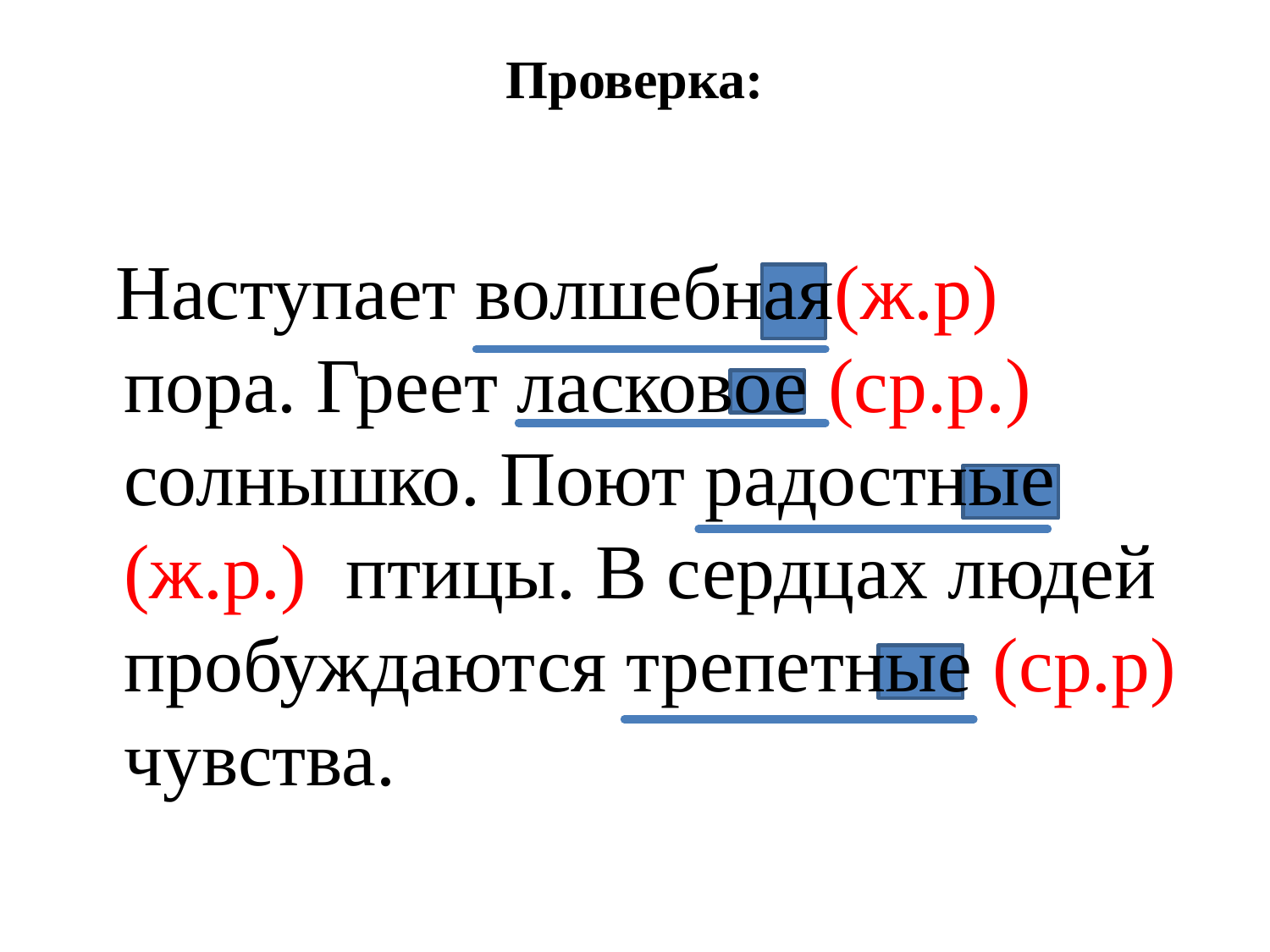

# Проверка:

  Наступает волшебная(ж.р)  пора. Греет ласковое (ср.р.)  солнышко. Поют радостные (ж.р.)  птицы. В сердцах людей пробуждаются трепетные (ср.р) чувства.